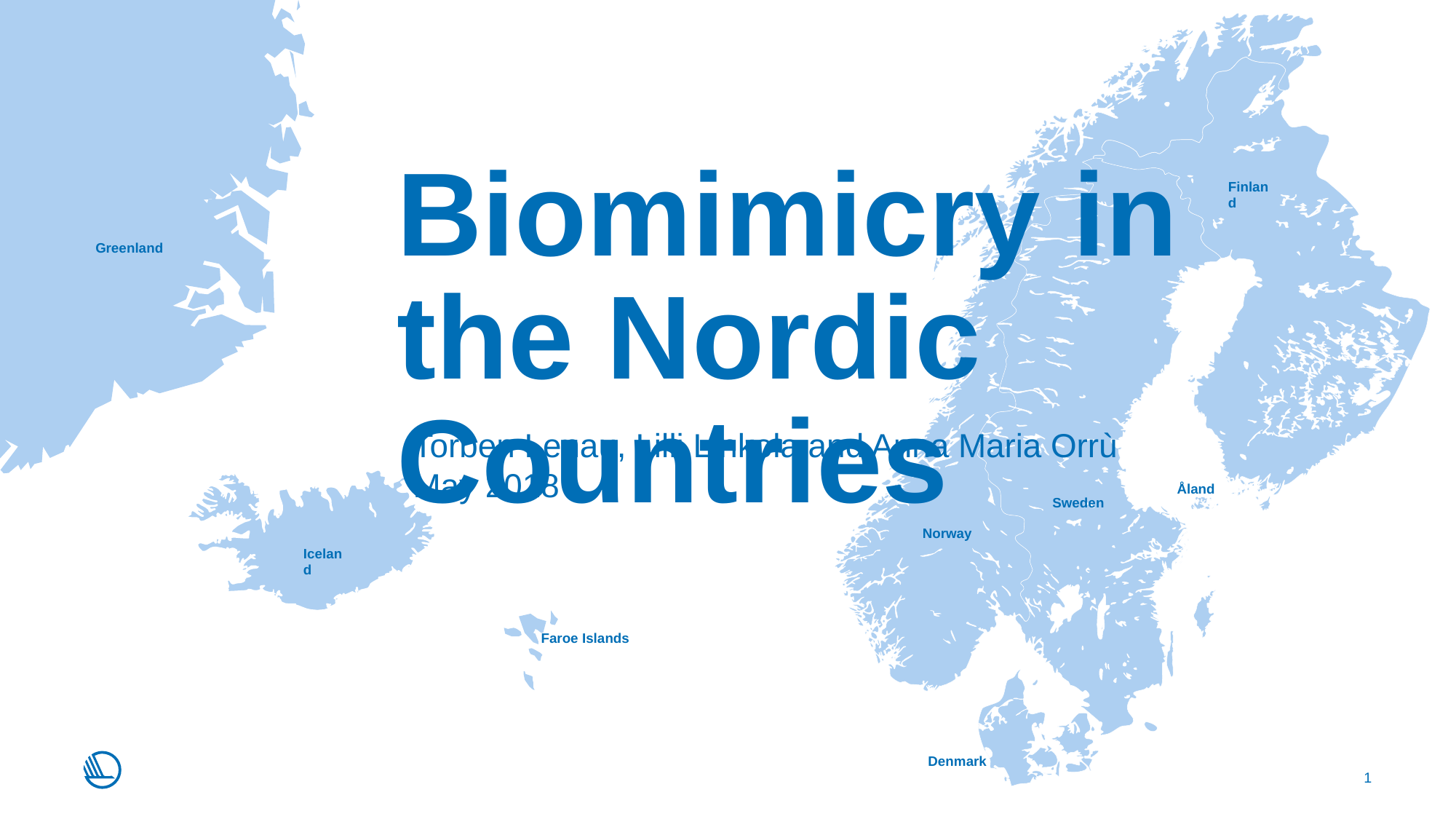

Biomimicry in the Nordic Countries
Finland
Greenland
Torben Lenau, Lilli Linkola and Anna Maria Orrù
May 2018

Åland
Sweden
Norway
Iceland

Faroe Islands
Denmark
1